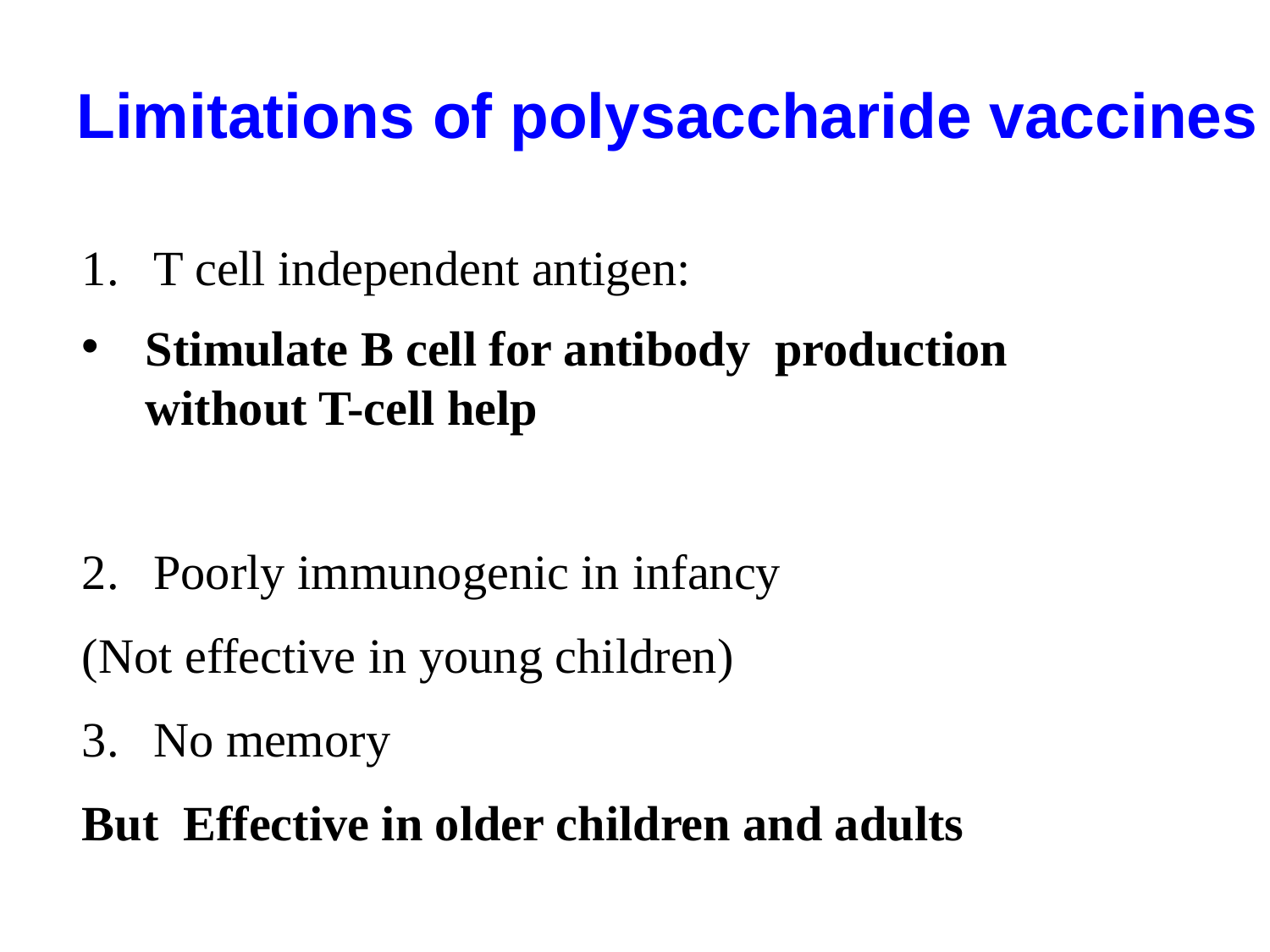

Limitations of polysaccharide vaccines
T cell independent antigen:
Stimulate B cell for antibody  production without T-cell help

Poorly immunogenic in infancy
(Not effective in young children)
No memory
But  Effective in older children and adults